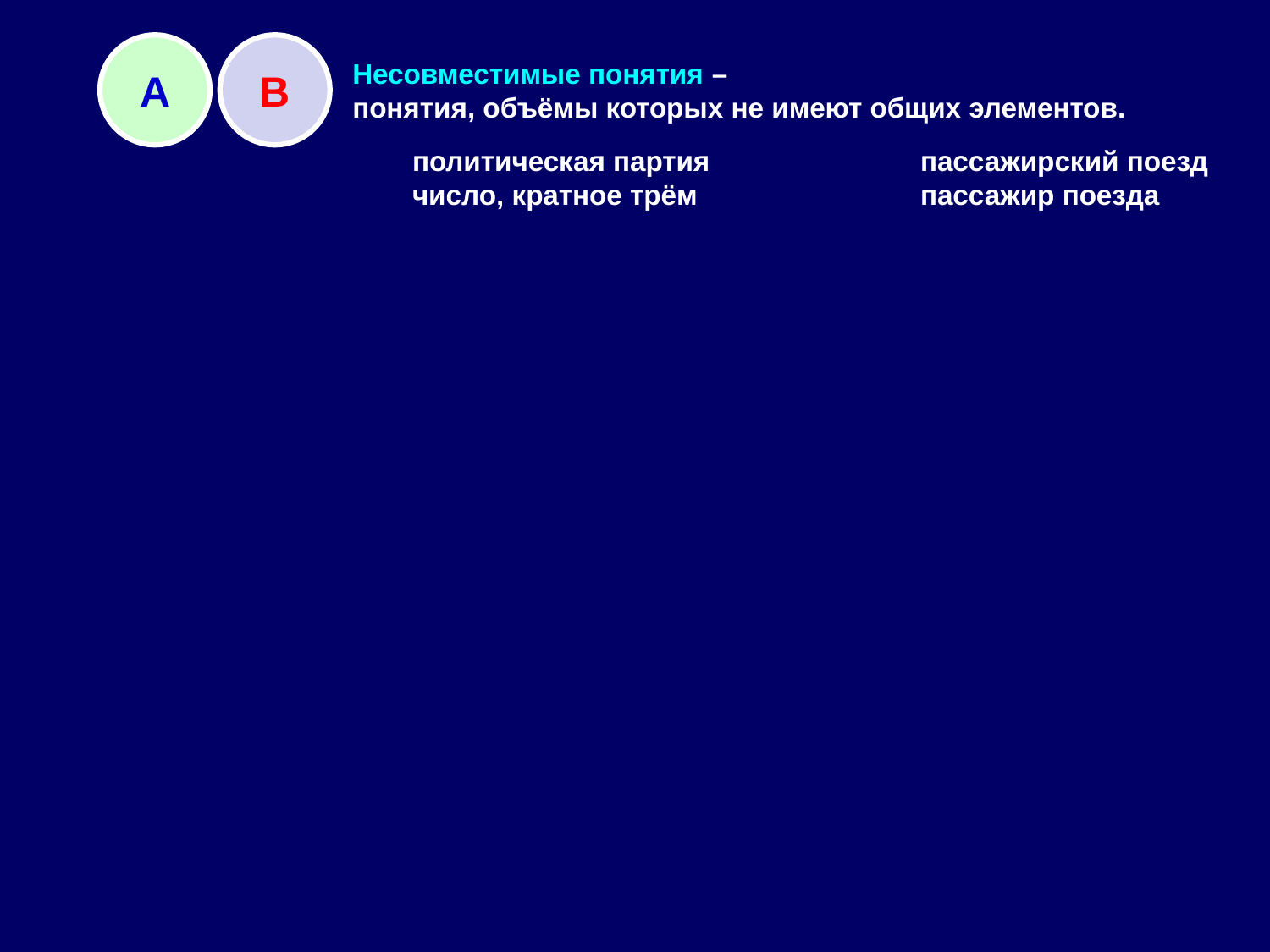

A
B
Несовместимые понятия –
понятия, объёмы которых не имеют общих элементов.
политическая партия		пассажирский поезд
число, кратное трём		пассажир поезда